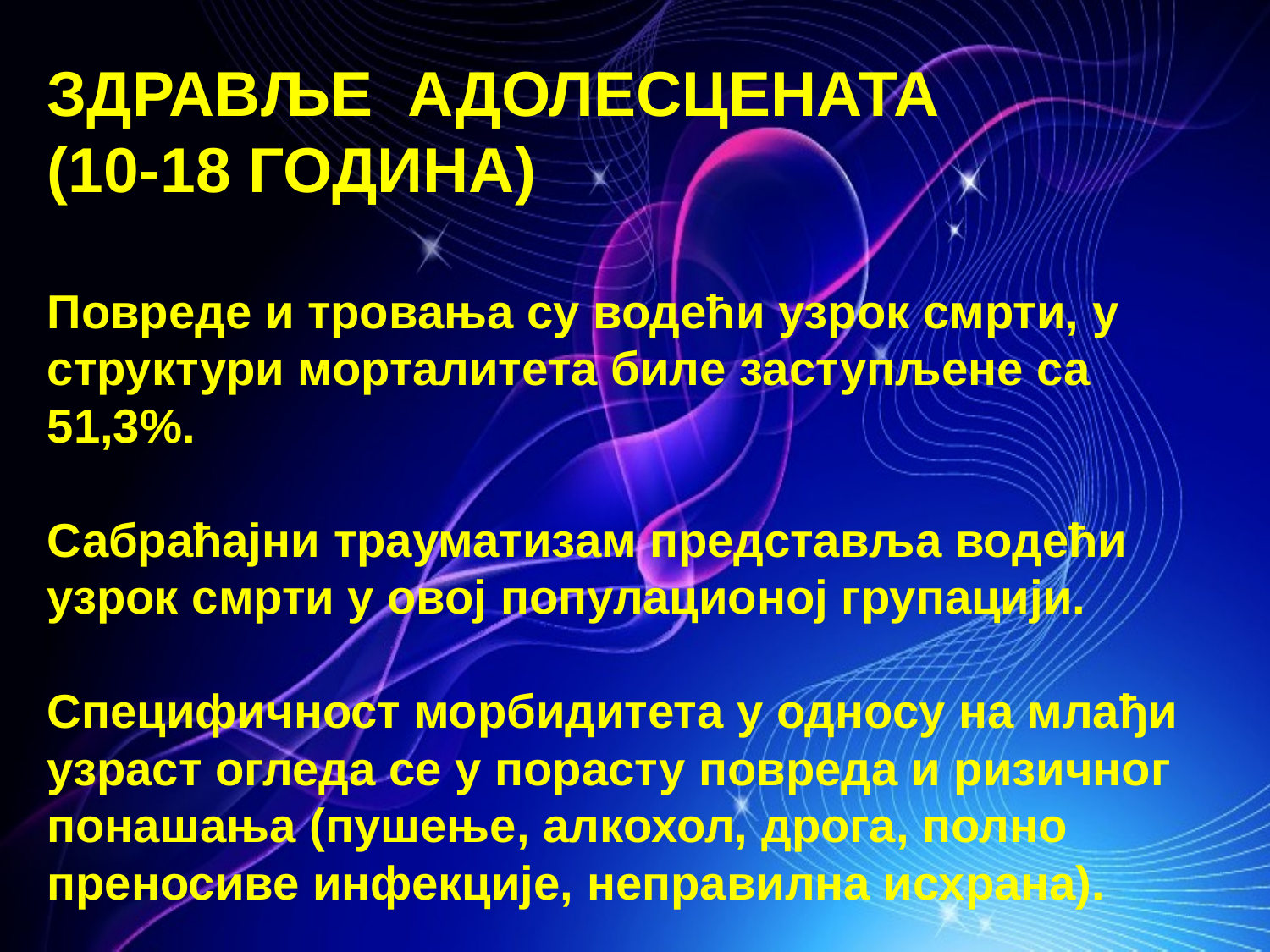

ЗДРАВЉЕ  АДОЛЕСЦЕНАТА
(10-18 ГОДИНА)

Повреде и тровања су водећи узрок смрти, у структури морталитета биле заступљене са 51,3%.

Сабраћајни трауматизам представља водећи узрок смрти у овој популационој групацији.

Специфичност морбидитета у односу на млађи узраст огледа се у порасту повреда и ризичног понашања (пушење, алкохол, дрога, полно преносиве инфекције, неправилна исхрана).